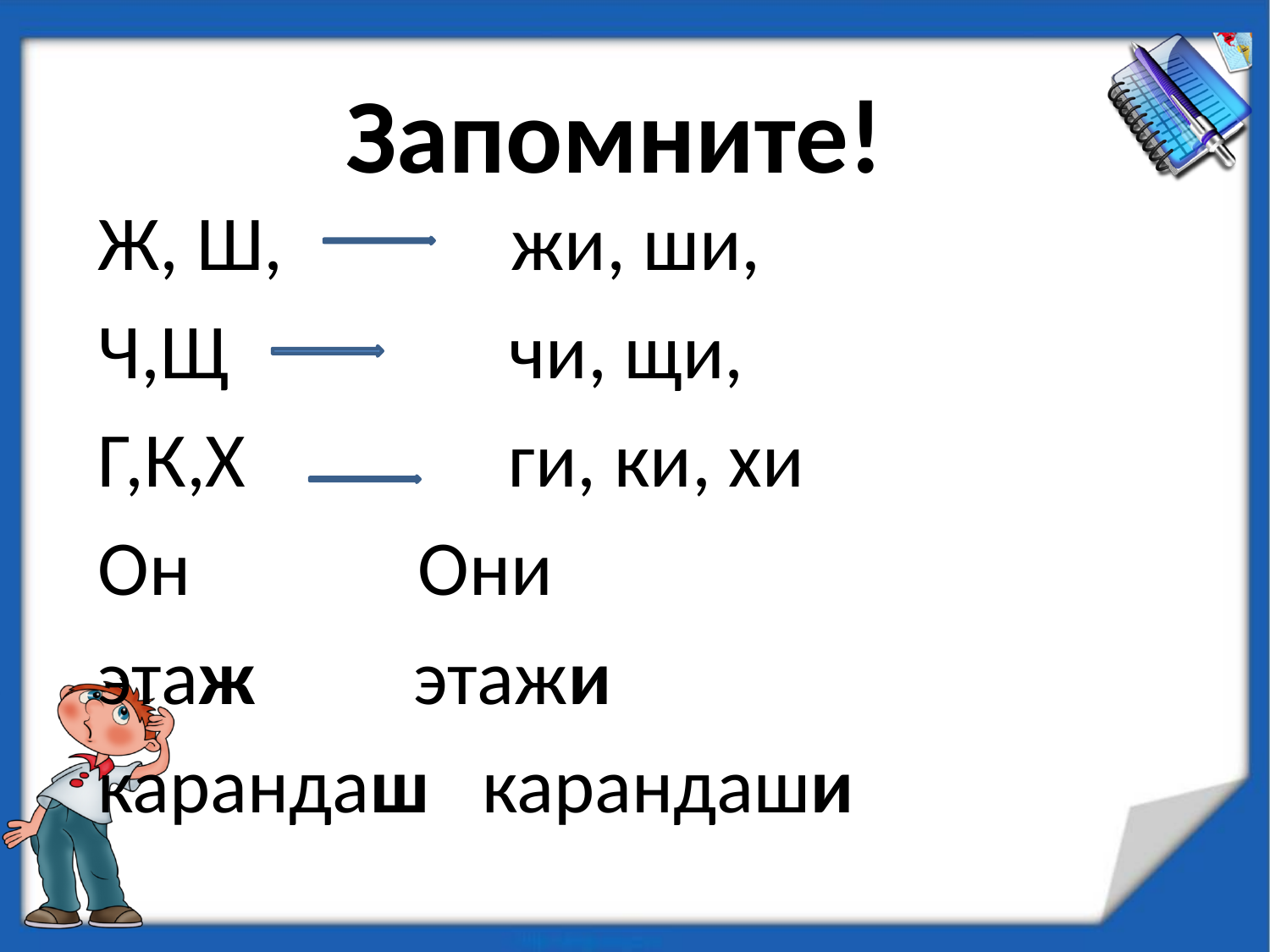

# Запомните!
Ж, Ш,             жи, ши,
Ч,Щ                чи, щи,
Г,К,Х               ги, ки, хи
Он             Они
этаж         этажи
карандаш   карандаши